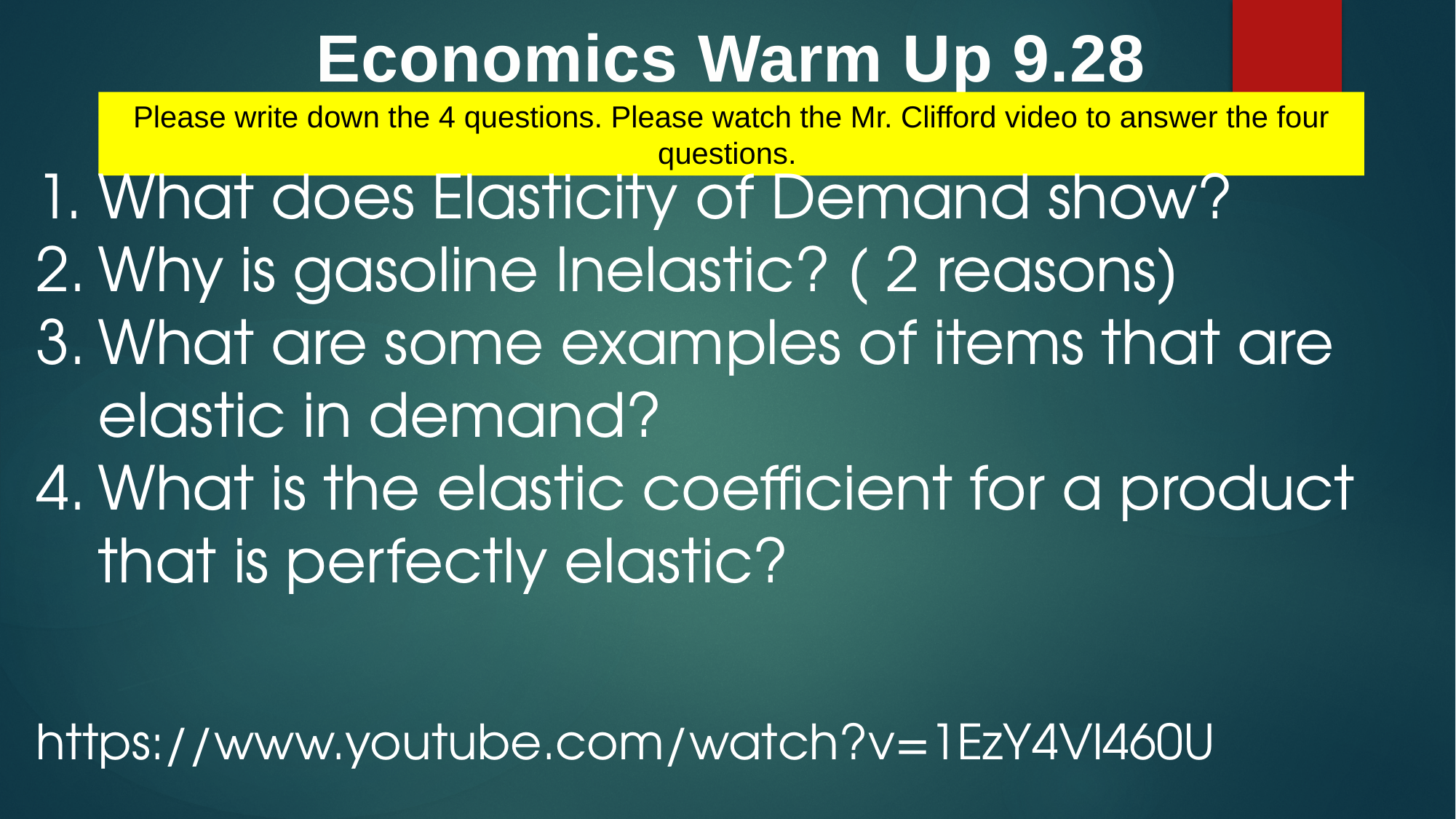

Economics Warm Up 9.28 (Wednesday)

Please write down the 4 questions. Please watch the Mr. Clifford video to answer the four questions.
What does Elasticity of Demand show?
Why is gasoline Inelastic? ( 2 reasons)
What are some examples of items that are elastic in demand?
What is the elastic coefficient for a product that is perfectly elastic?

https://www.youtube.com/watch?v=1EzY4Vl460U